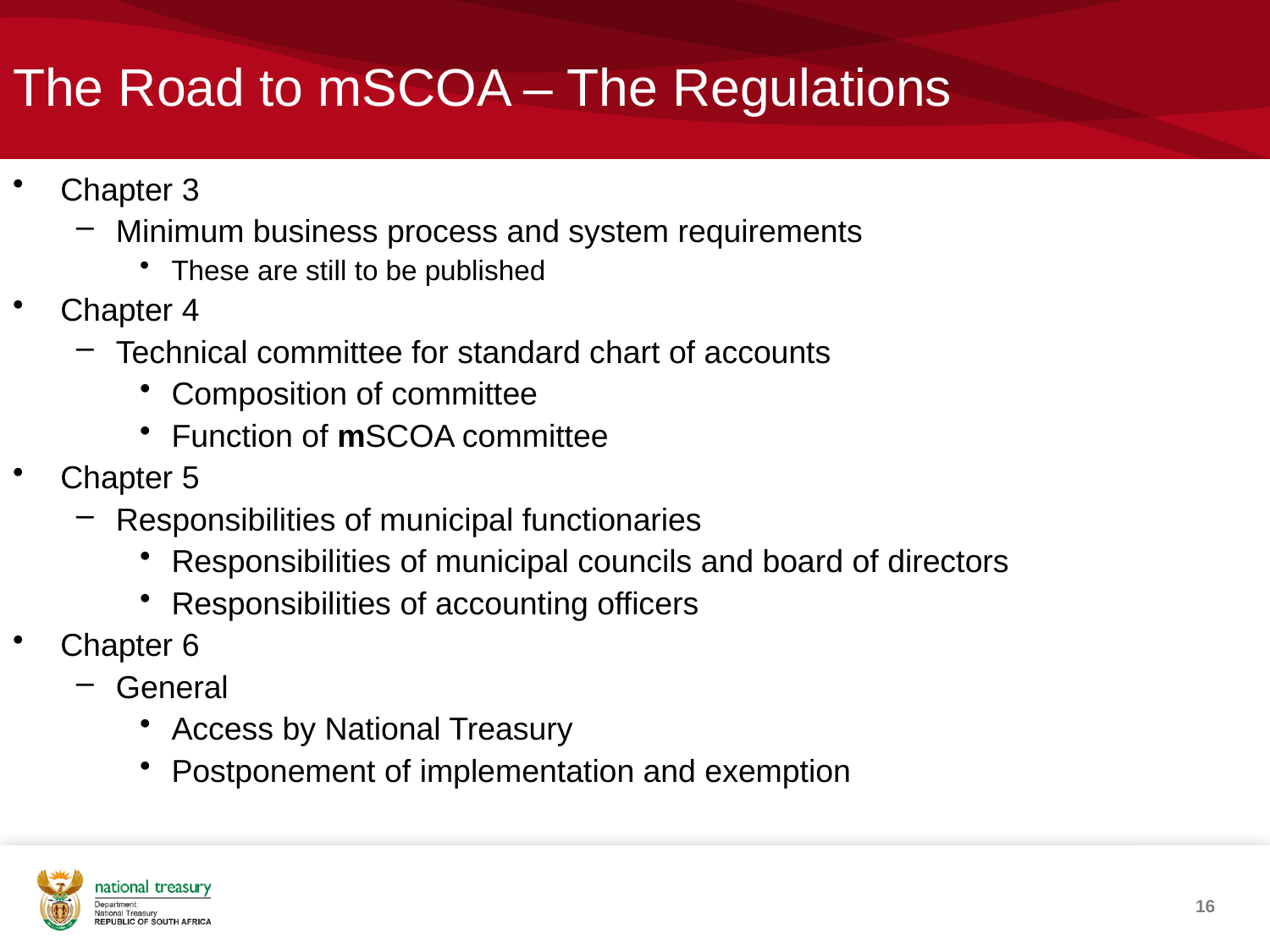

# The Road to mSCOA – The Regulations
Chapter 3
Minimum business process and system requirements
These are still to be published
Chapter 4
Technical committee for standard chart of accounts
Composition of committee
Function of mSCOA committee
Chapter 5
Responsibilities of municipal functionaries
Responsibilities of municipal councils and board of directors
Responsibilities of accounting officers
Chapter 6
General
Access by National Treasury
Postponement of implementation and exemption

16